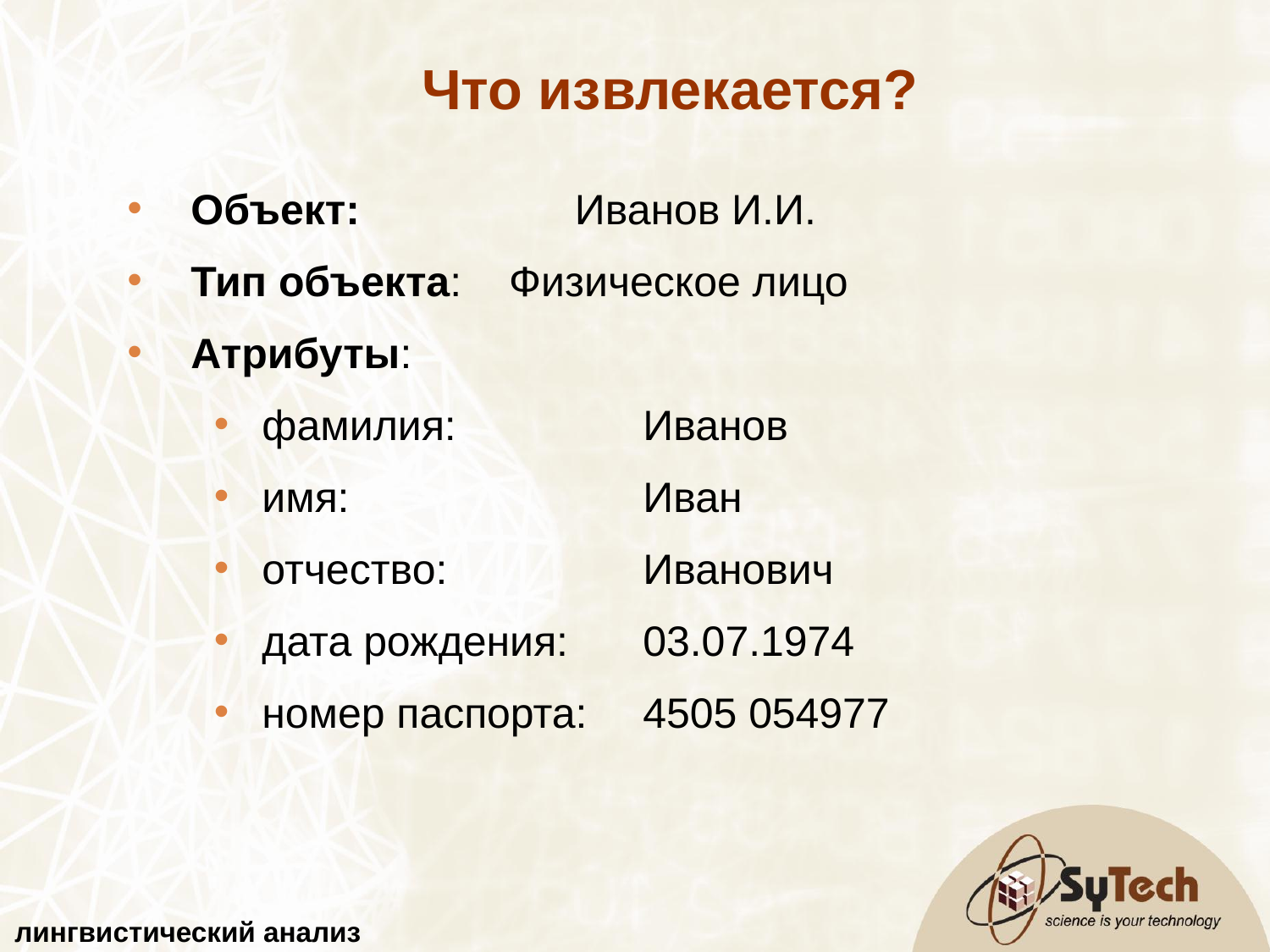

Что извлекается?
Объект:	           Иванов И.И.
Тип объекта:    Физическое лицо
Атрибуты:
фамилия:		Иванов
имя:			Иван
отчество: 		Иванович
дата рождения: 	03.07.1974
номер паспорта: 	4505 054977
лингвистический анализ